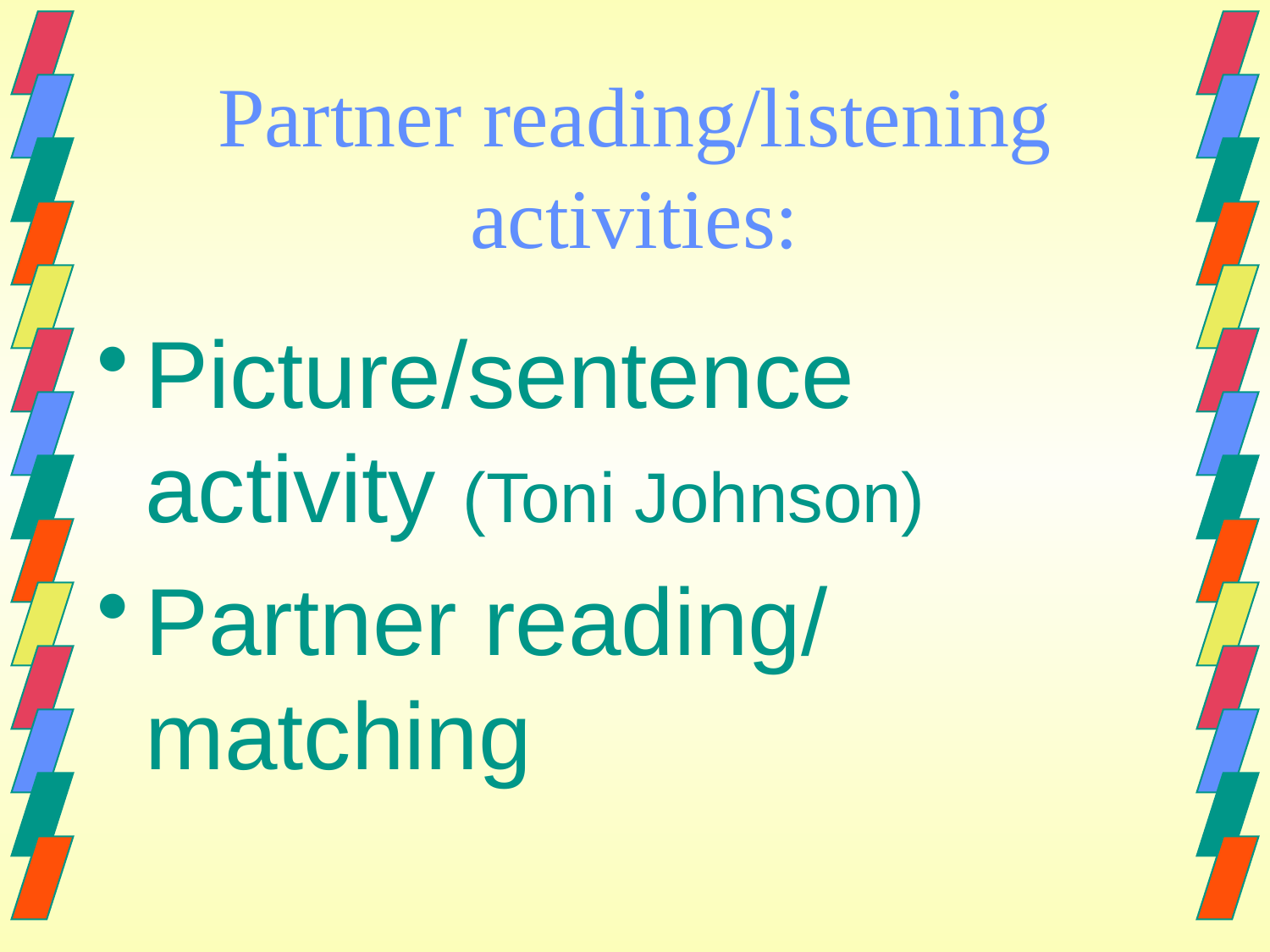

# Partner reading/listening activities:
Picture/sentence activity (Toni Johnson)
Partner reading/ matching